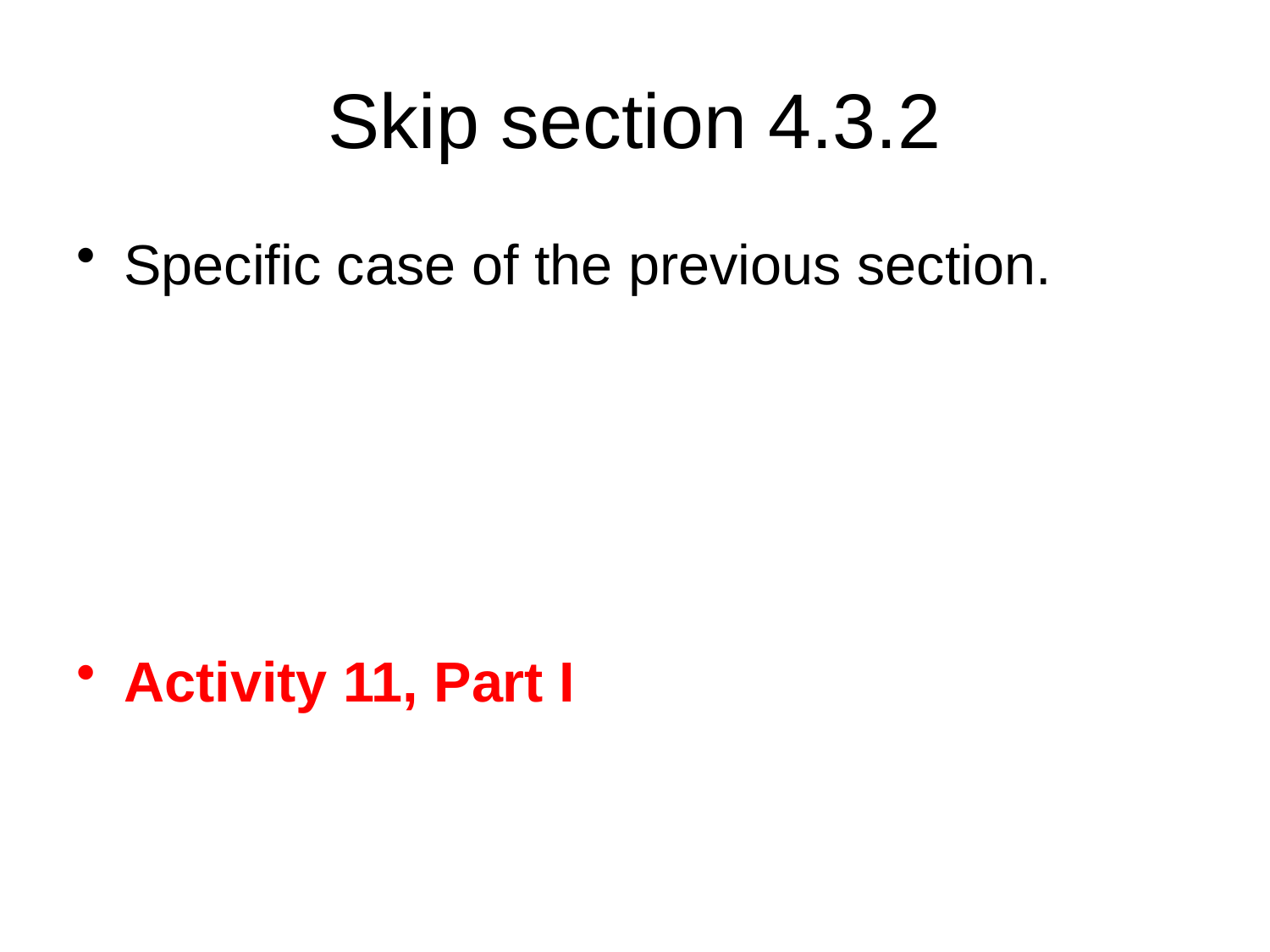

# Skip section 4.3.2
Specific case of the previous section.
Activity 11, Part I